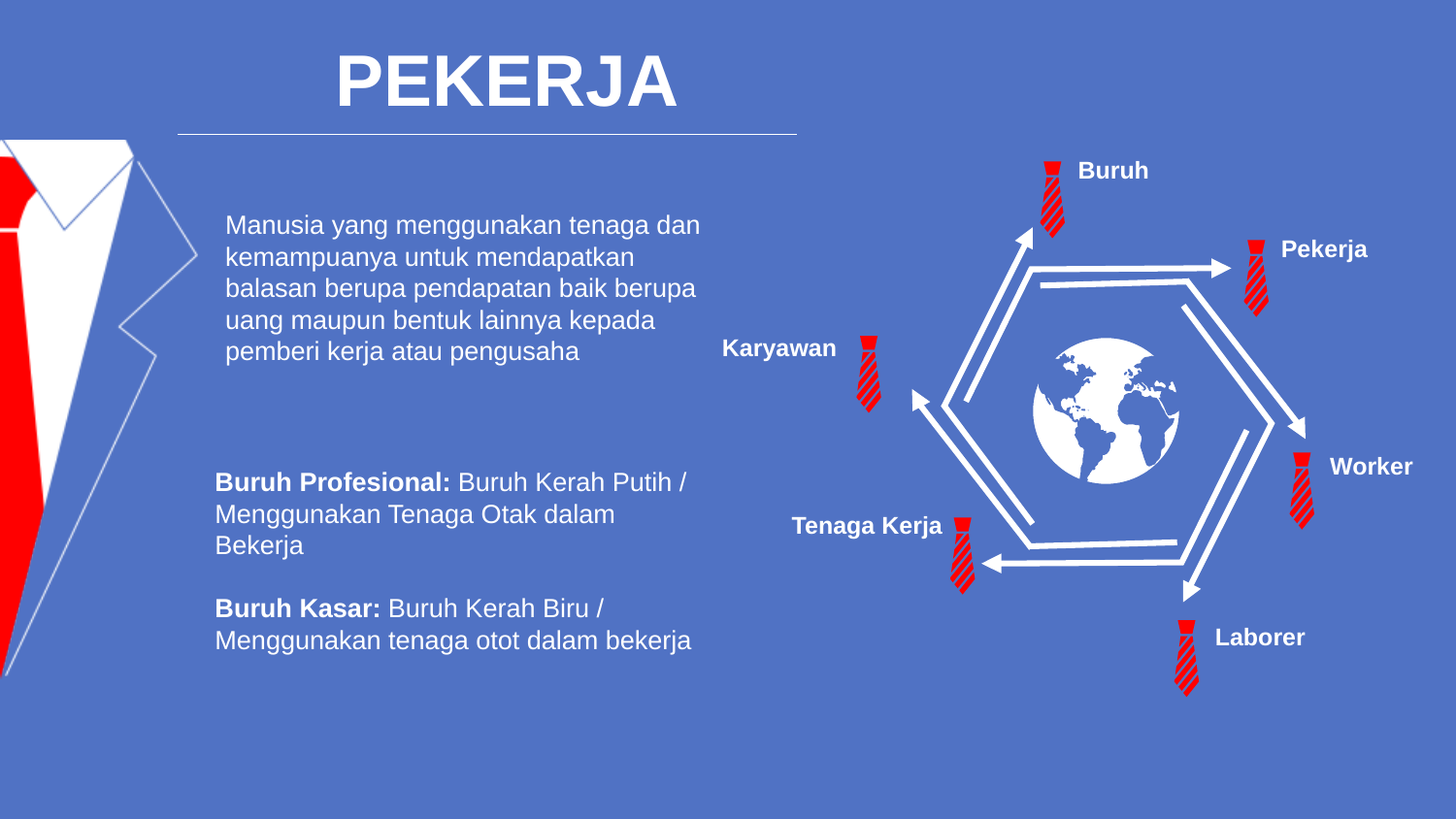

PEKERJA
Buruh

Manusia yang menggunakan tenaga dan kemampuanya untuk mendapatkan balasan berupa pendapatan baik berupa uang maupun bentuk lainnya kepada pemberi kerja atau pengusaha

Pekerja

Karyawan

Worker

Buruh Profesional: Buruh Kerah Putih / Menggunakan Tenaga Otak dalam Bekerja

Buruh Kasar: Buruh Kerah Biru / Menggunakan tenaga otot dalam bekerja
Tenaga Kerja

Laborer